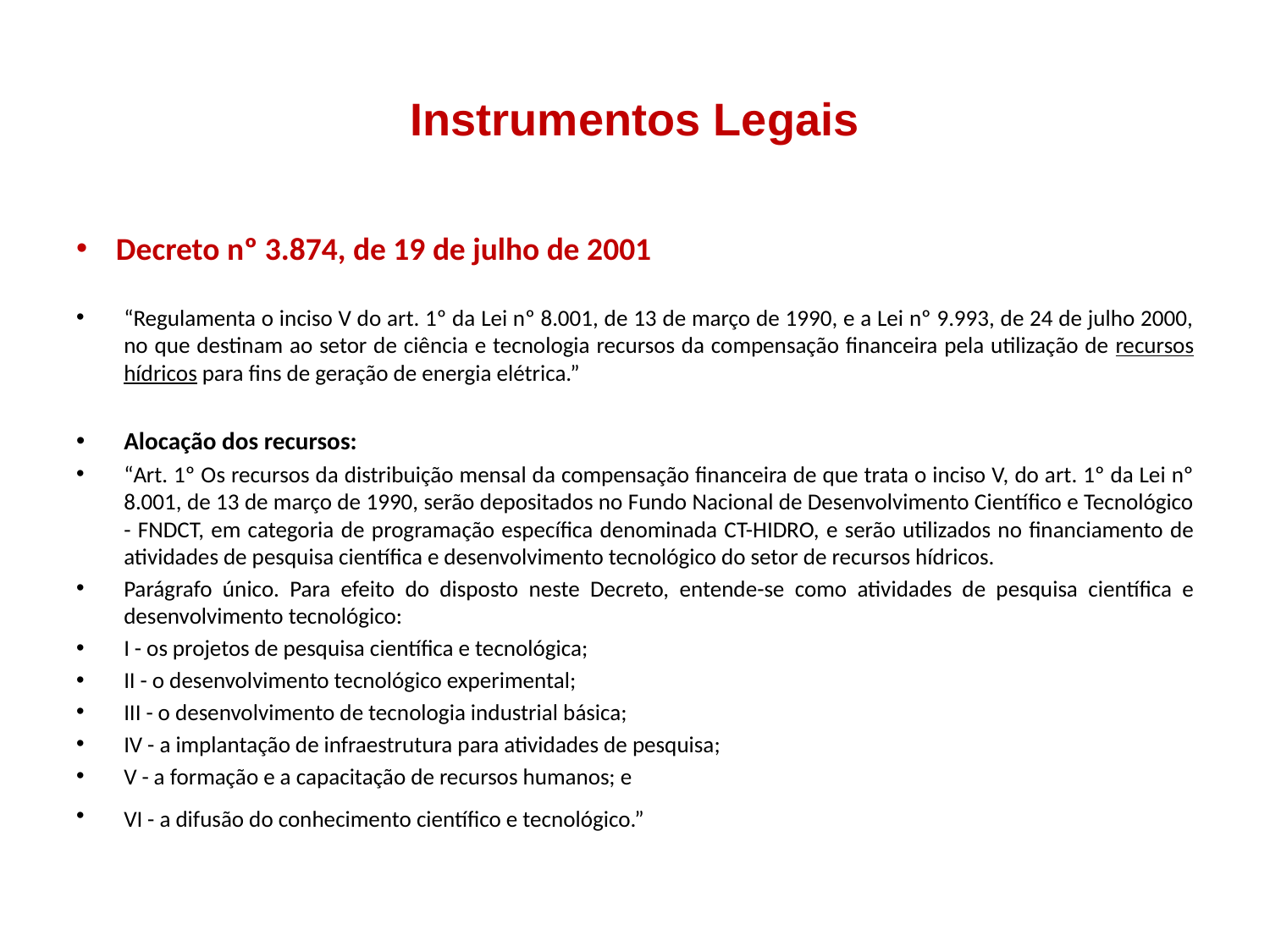

# Instrumentos Legais
Decreto nº 3.874, de 19 de julho de 2001

“Regulamenta o inciso V do art. 1º da Lei nº 8.001, de 13 de março de 1990, e a Lei nº 9.993, de 24 de julho 2000, no que destinam ao setor de ciência e tecnologia recursos da compensação financeira pela utilização de recursos hídricos para fins de geração de energia elétrica.”

Alocação dos recursos:
“Art. 1º Os recursos da distribuição mensal da compensação financeira de que trata o inciso V, do art. 1º da Lei nº 8.001, de 13 de março de 1990, serão depositados no Fundo Nacional de Desenvolvimento Científico e Tecnológico - FNDCT, em categoria de programação específica denominada CT-HIDRO, e serão utilizados no financiamento de atividades de pesquisa científica e desenvolvimento tecnológico do setor de recursos hídricos.
Parágrafo único. Para efeito do disposto neste Decreto, entende-se como atividades de pesquisa científica e desenvolvimento tecnológico:
I - os projetos de pesquisa científica e tecnológica;
II - o desenvolvimento tecnológico experimental;
III - o desenvolvimento de tecnologia industrial básica;
IV - a implantação de infraestrutura para atividades de pesquisa;
V - a formação e a capacitação de recursos humanos; e
VI - a difusão do conhecimento científico e tecnológico.”